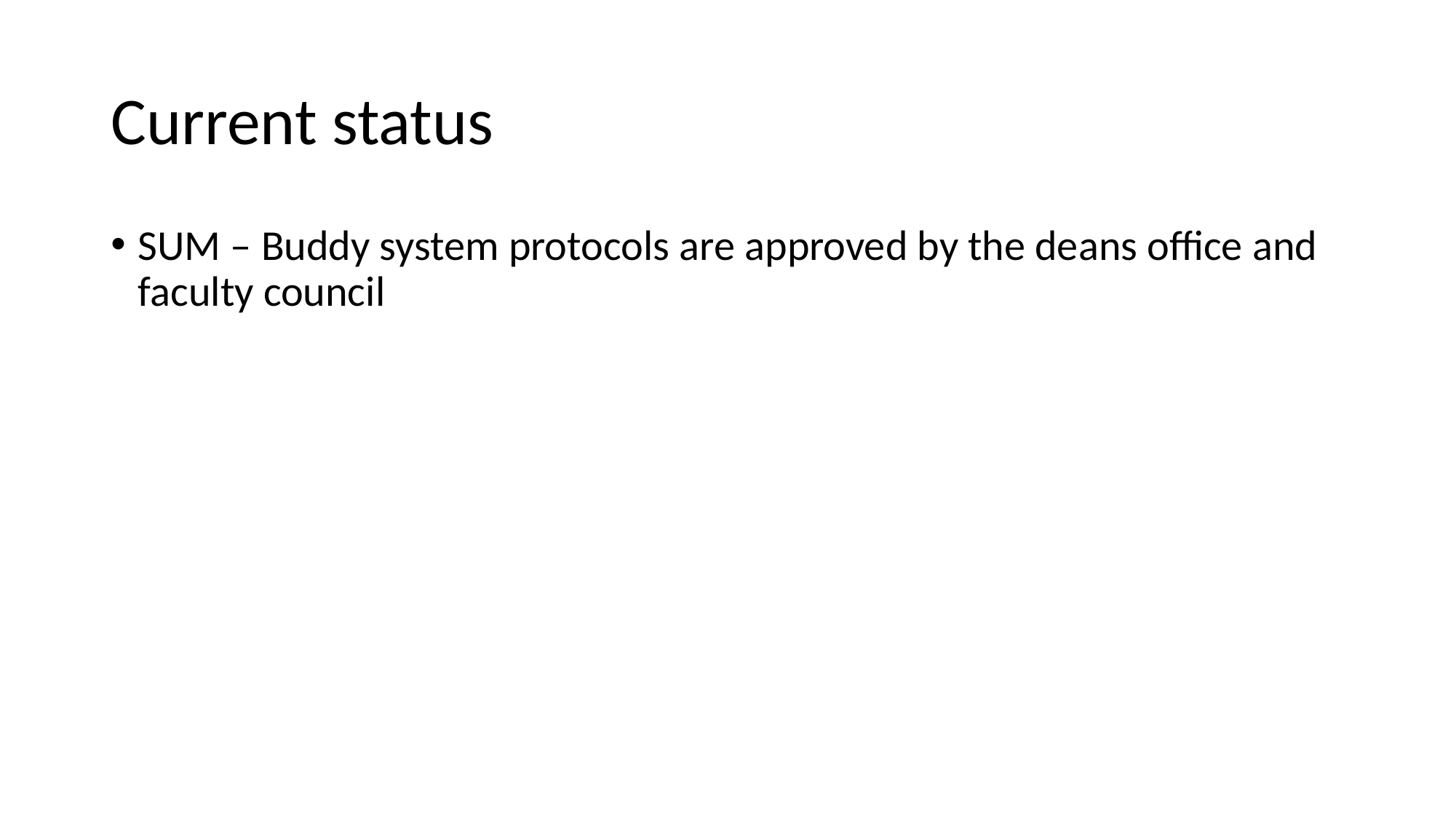

# Current status
SUM – Buddy system protocols are approved by the deans office and faculty council